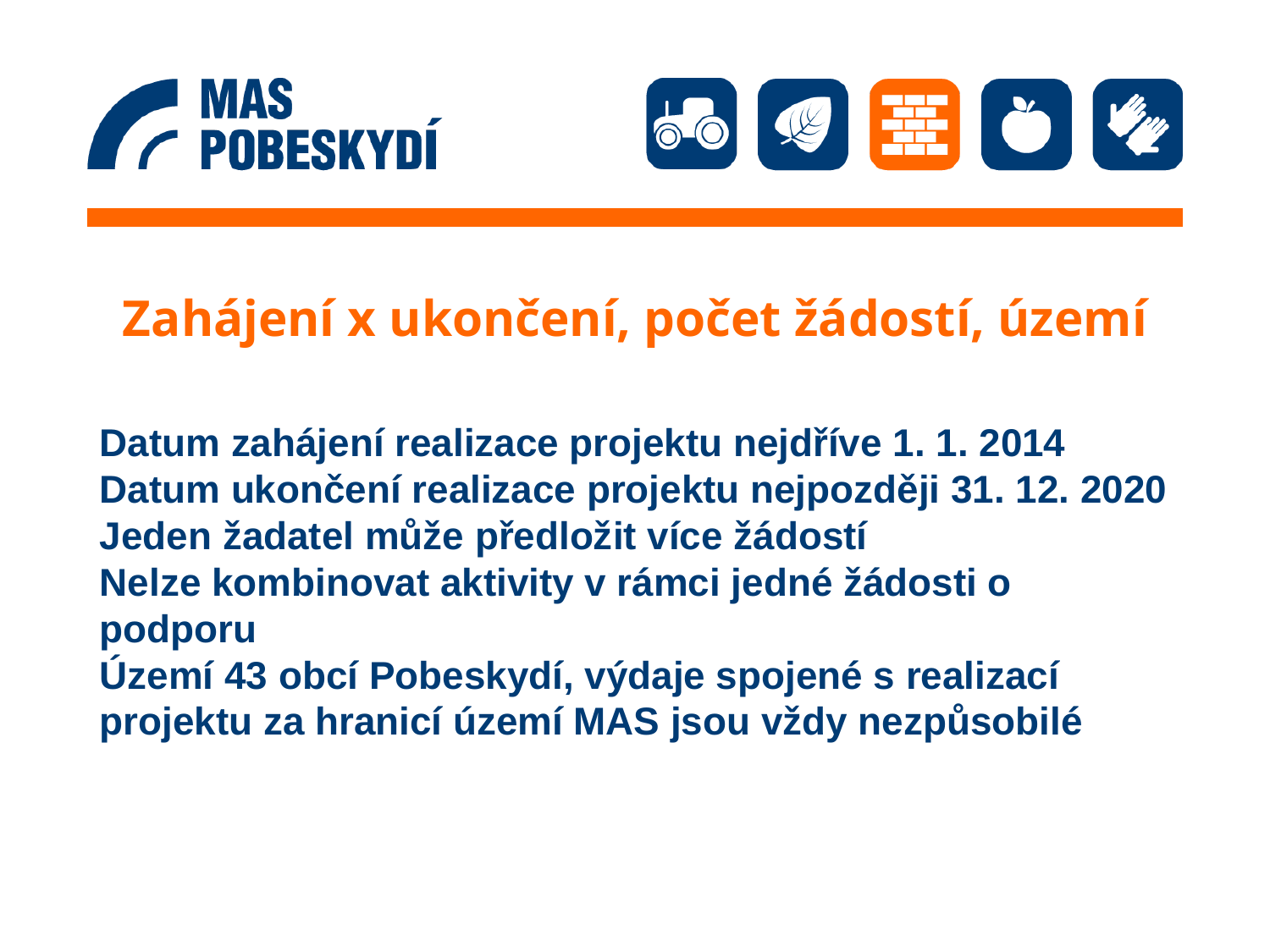

# Zahájení x ukončení, počet žádostí, území
Datum zahájení realizace projektu nejdříve 1. 1. 2014
Datum ukončení realizace projektu nejpozději 31. 12. 2020
Jeden žadatel může předložit více žádostí
Nelze kombinovat aktivity v rámci jedné žádosti o podporu
Území 43 obcí Pobeskydí, výdaje spojené s realizací projektu za hranicí území MAS jsou vždy nezpůsobilé